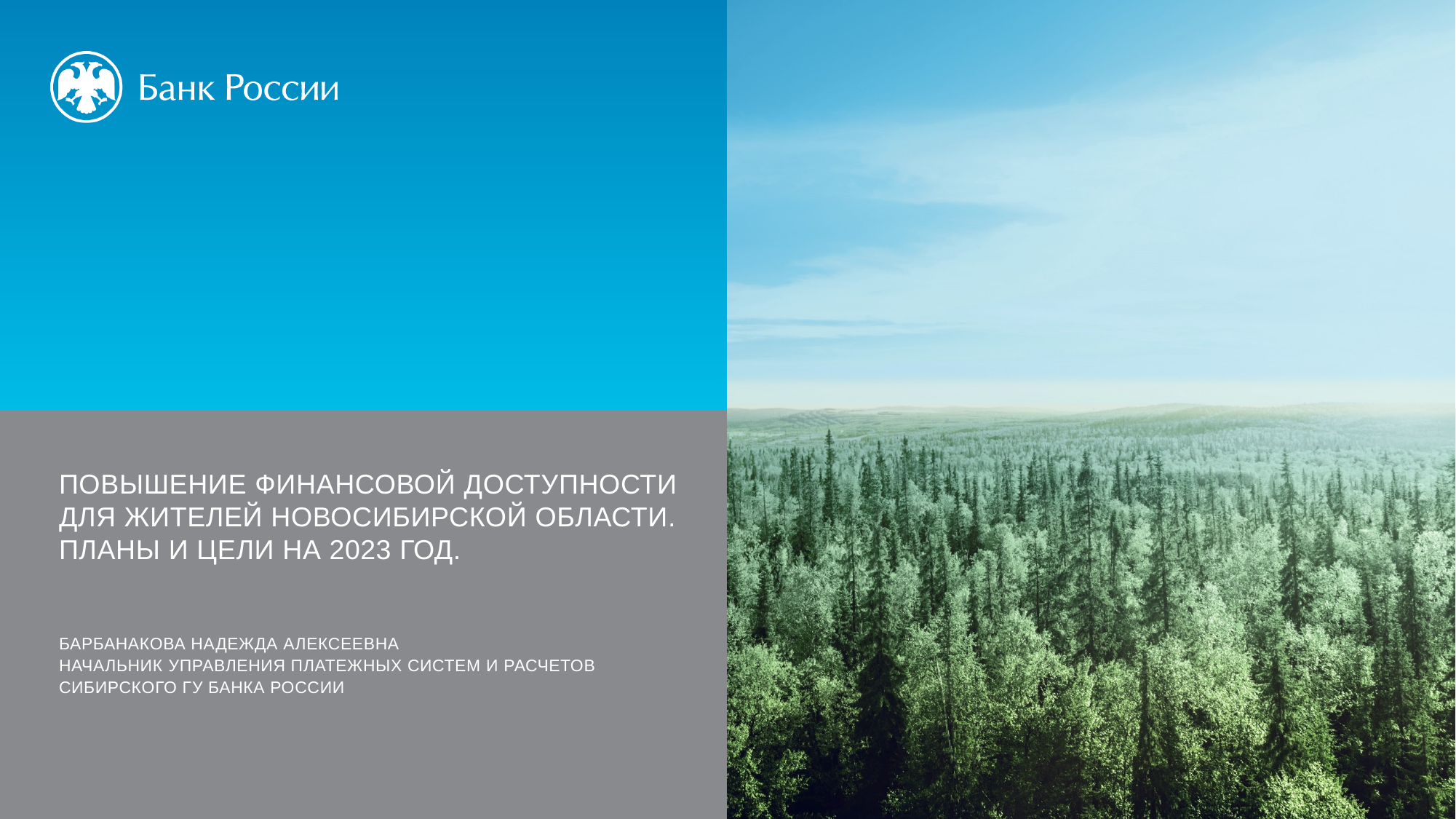

повышение ФИНАНСОВОЙ доступности для жителей новосибирской области. Планы и цели на 2023 год.

Барбанакова надежда Алексеевна
Начальник управления платежных систем и расчетов
Сибирского ГУ Банка России